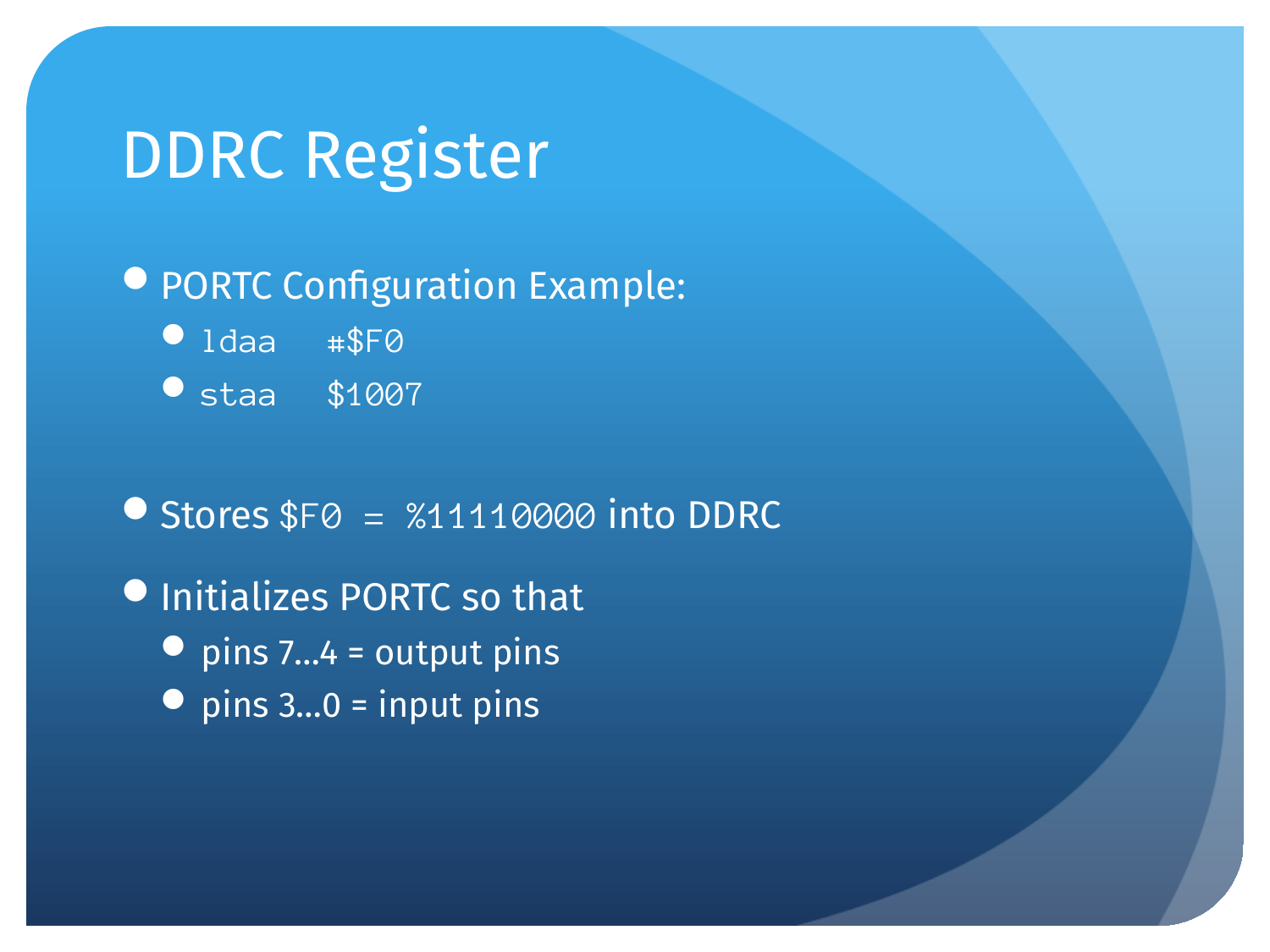

# DDRC Register
PORTC Configuration Example:
ldaa 	#$F0
staa	$1007
Stores $F0 = %11110000 into DDRC
Initializes PORTC so that
pins 7…4 = output pins
pins 3…0 = input pins